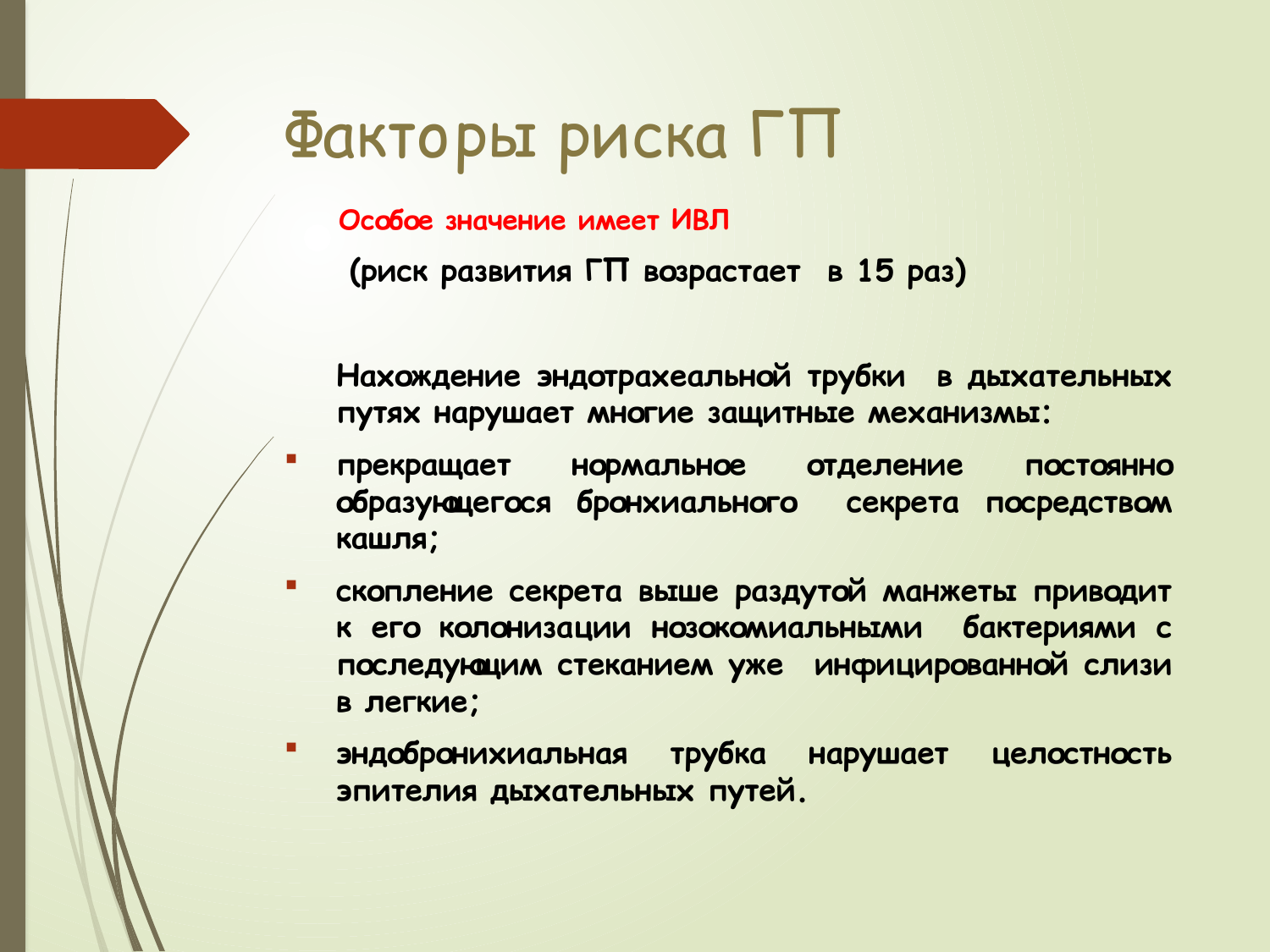

# Факторы риска ГП
    Особое значение имеет ИВЛ
	 (риск развития ГП возрастает  в 15 раз)

	Нахождение эндотрахеальной трубки  в дыхательных путях нарушает многие защитные механизмы:
	прекращает нормальное отделение постоянно образующегося бронхиального  секрета посредством кашля;
	скопление секрета выше раздутой манжеты приводит к его колонизации нозокомиальными  бактериями с последующим стеканием уже  инфицированной слизи в легкие;
	эндобронихиальная трубка нарушает целостность эпителия дыхательных путей.